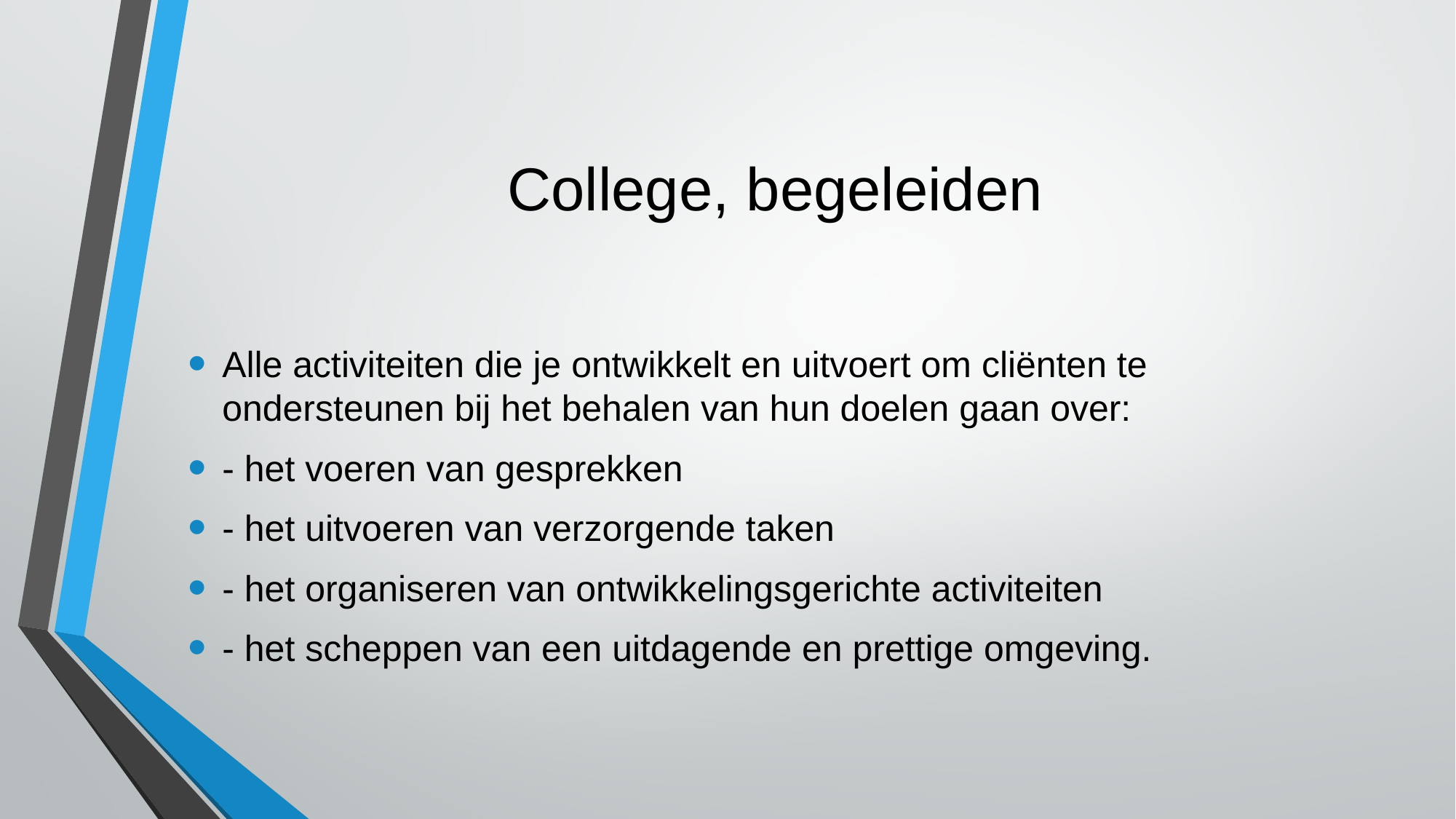

# College, begeleiden
Alle activiteiten die je ontwikkelt en uitvoert om cliënten te ondersteunen bij het behalen van hun doelen gaan over:
- het voeren van gesprekken
- het uitvoeren van verzorgende taken
- het organiseren van ontwikkelingsgerichte activiteiten
- het scheppen van een uitdagende en prettige omgeving.